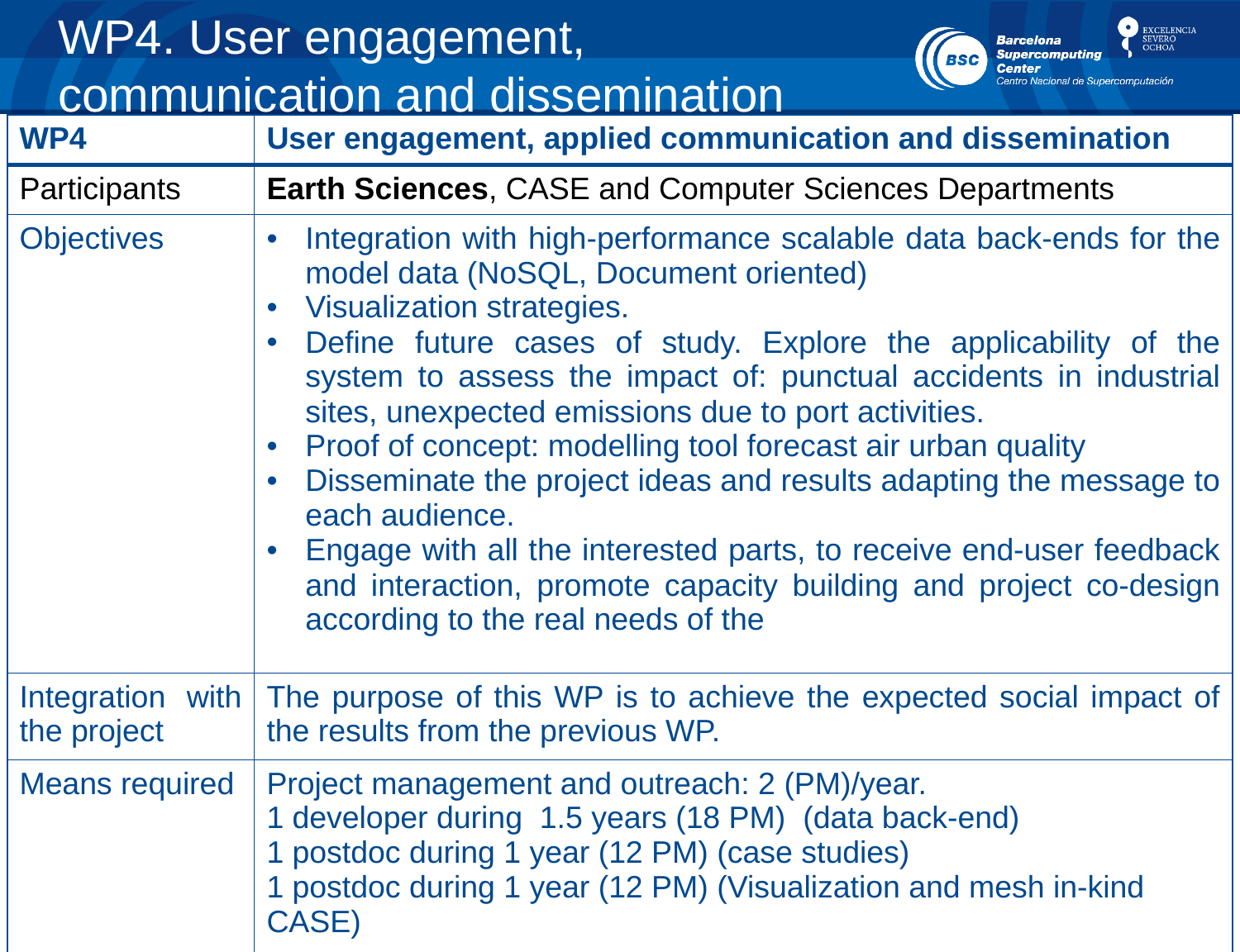

# WP4. User engagement, communication and dissemination
| WP4 | User engagement, applied communication and dissemination |
| --- | --- |
| Participants | Earth Sciences, CASE and Computer Sciences Departments |
| Objectives | Integration with high-performance scalable data back-ends for the model data (NoSQL, Document oriented) Visualization strategies. Define future cases of study. Explore the applicability of the system to assess the impact of: punctual accidents in industrial sites, unexpected emissions due to port activities. Proof of concept: modelling tool forecast air urban quality Disseminate the project ideas and results adapting the message to each audience. Engage with all the interested parts, to receive end-user feedback and interaction, promote capacity building and project co-design according to the real needs of the |
| Integration with the project | The purpose of this WP is to achieve the expected social impact of the results from the previous WP. |
| Means required | Project management and outreach: 2 (PM)/year. 1 developer during 1.5 years (18 PM) (data back-end) 1 postdoc during 1 year (12 PM) (case studies) 1 postdoc during 1 year (12 PM) (Visualization and mesh in-kind CASE) |